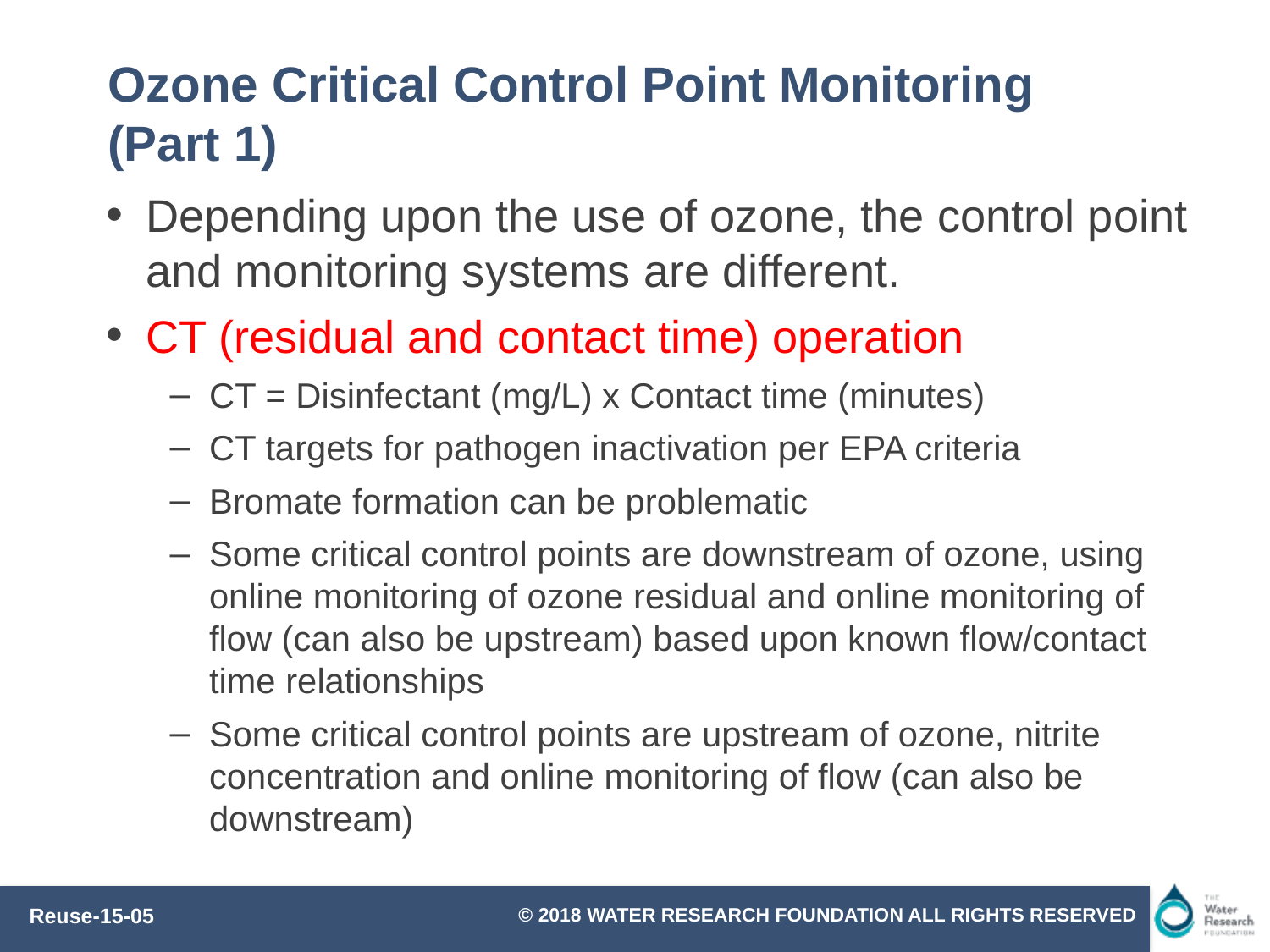

# Ozone Critical Control Point Monitoring (Part 1)
Depending upon the use of ozone, the control point and monitoring systems are different.
CT (residual and contact time) operation
CT = Disinfectant (mg/L) x Contact time (minutes)
CT targets for pathogen inactivation per EPA criteria
Bromate formation can be problematic
Some critical control points are downstream of ozone, using online monitoring of ozone residual and online monitoring of flow (can also be upstream) based upon known flow/contact time relationships
Some critical control points are upstream of ozone, nitrite concentration and online monitoring of flow (can also be downstream)